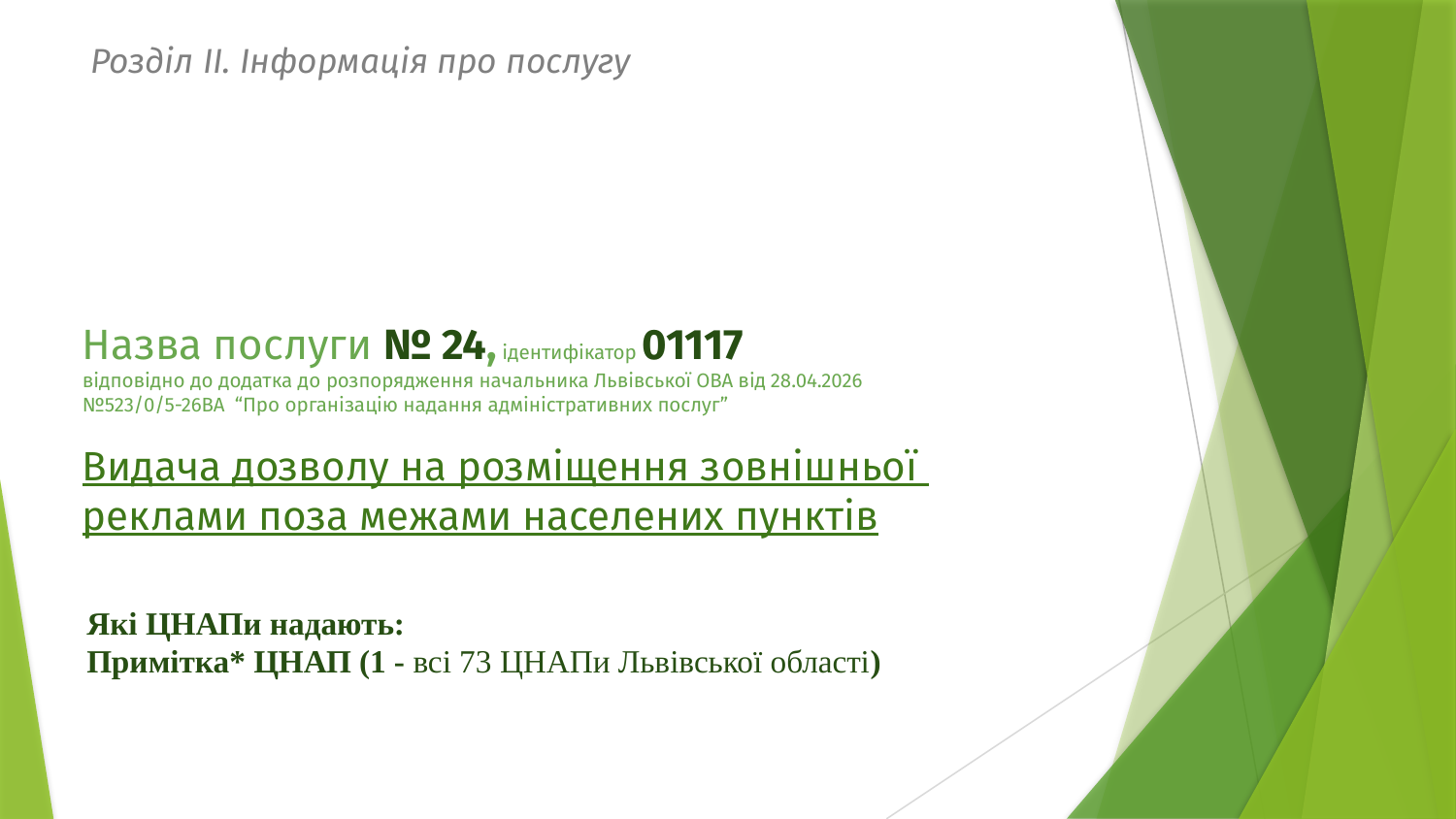

Розділ ІІ. Інформація про послугу
# Назва послуги № 24, ідентифікатор 01117
відповідно до додатка до розпорядження начальника Львівської ОВА від 28.04.2026
№523/0/5-26ВА  “Про організацію надання адміністративних послуг”

Видача дозволу на розміщення зовнішньої
реклами поза межами населених пунктів
Які ЦНАПи надають:
Примітка* ЦНАП (1 - всі 73 ЦНАПи Львівської області)